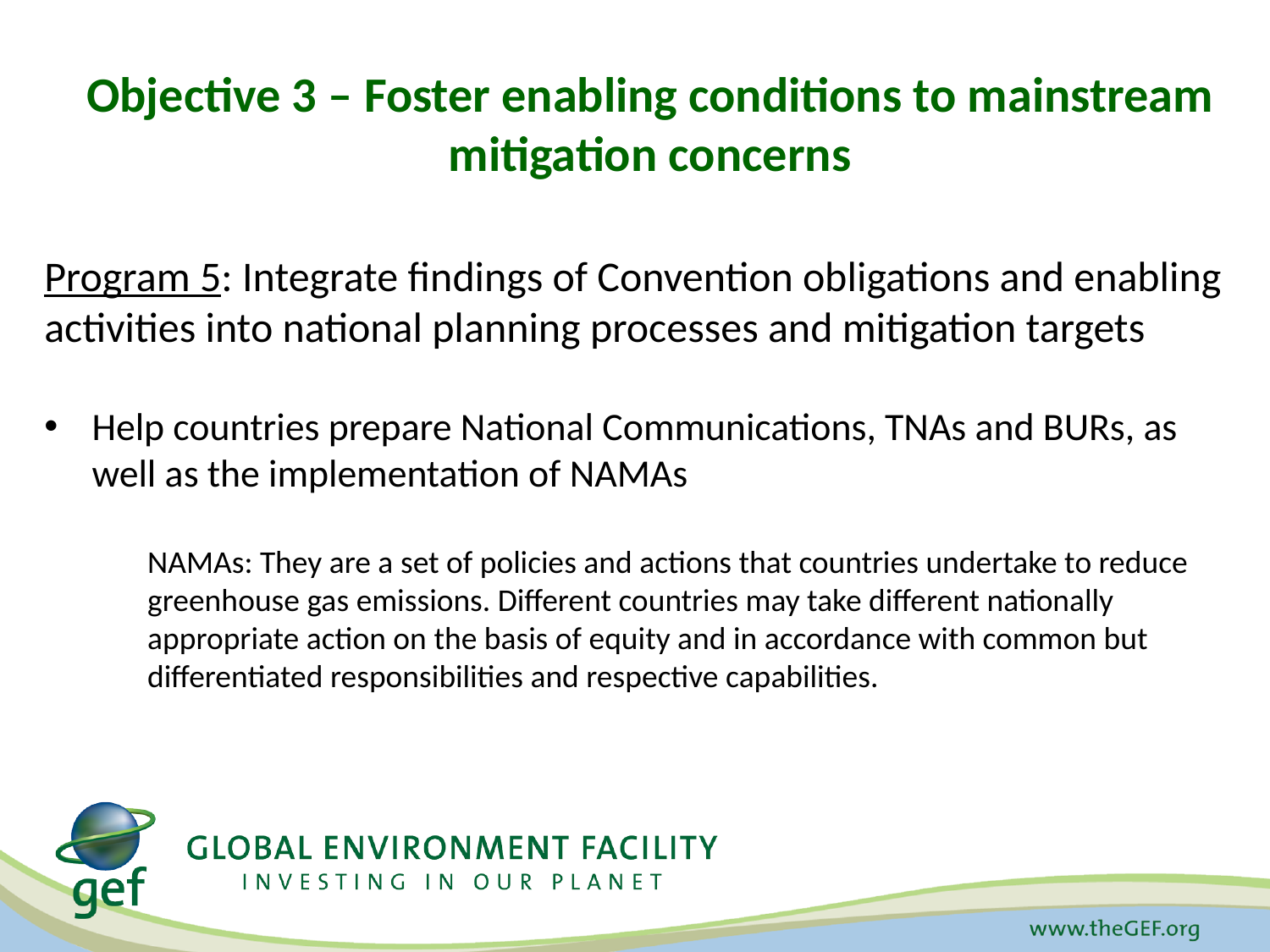

# Objective 3 – Foster enabling conditions to mainstream mitigation concerns
Program 5: Integrate findings of Convention obligations and enabling activities into national planning processes and mitigation targets

Help countries prepare National Communications, TNAs and BURs, as well as the implementation of NAMAs

NAMAs: They are a set of policies and actions that countries undertake to reduce greenhouse gas emissions. Different countries may take different nationally appropriate action on the basis of equity and in accordance with common but differentiated responsibilities and respective capabilities.